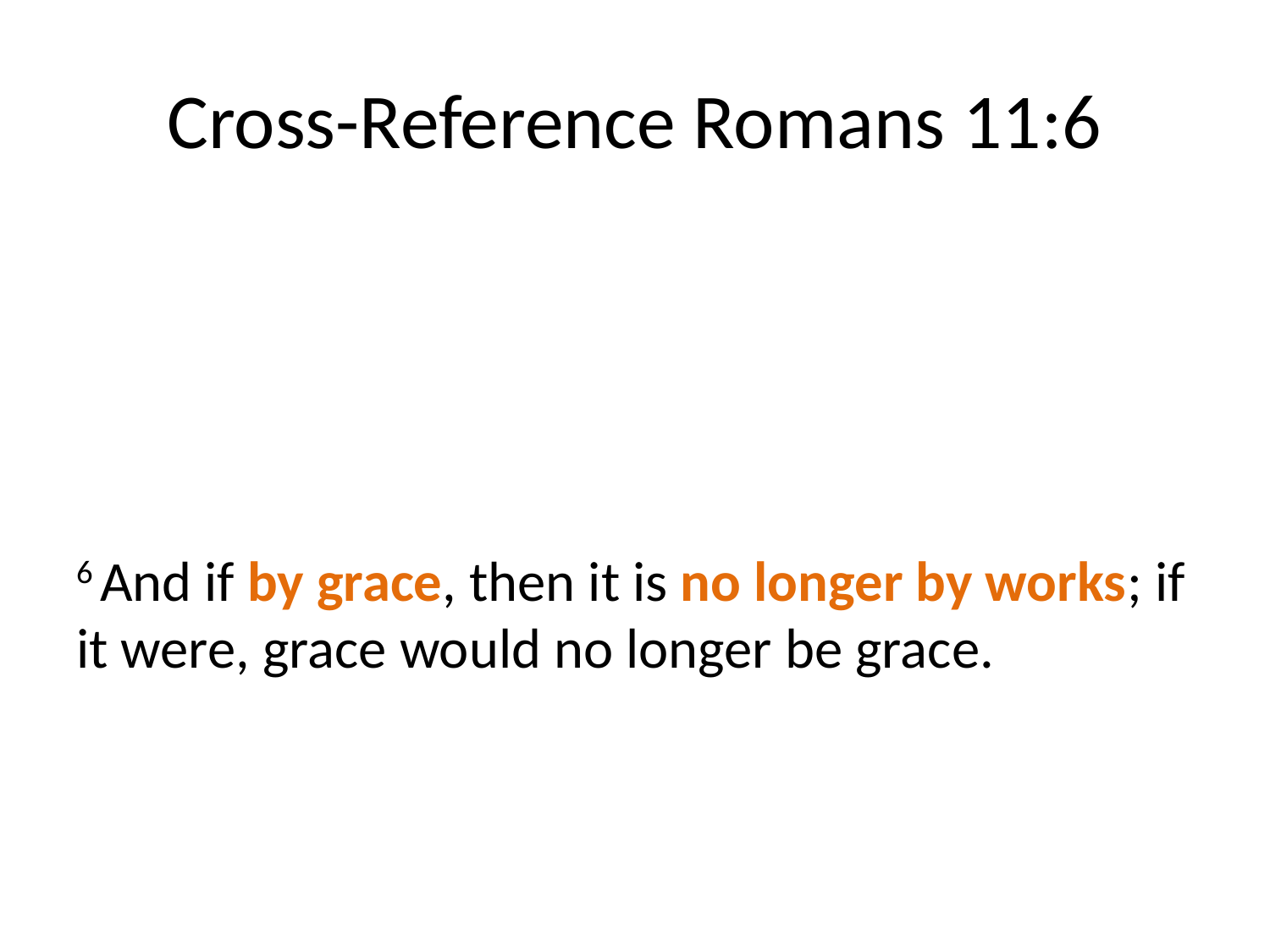

# Cross-Reference Romans 11:6

6 And if by grace, then it is no longer by works; if it were, grace would no longer be grace.